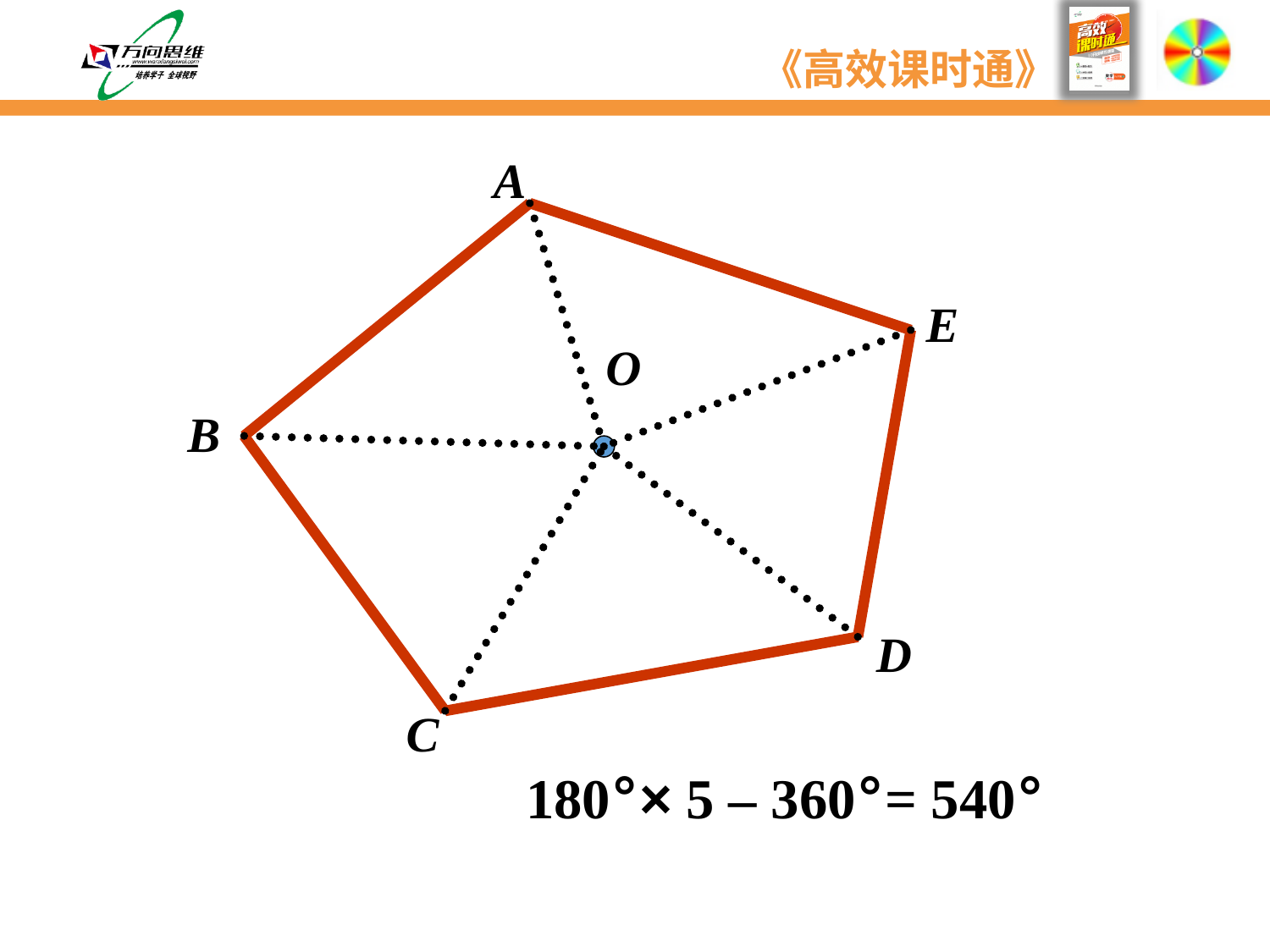

A

E
O

B

D

C
180°× 5 – 360°= 540°